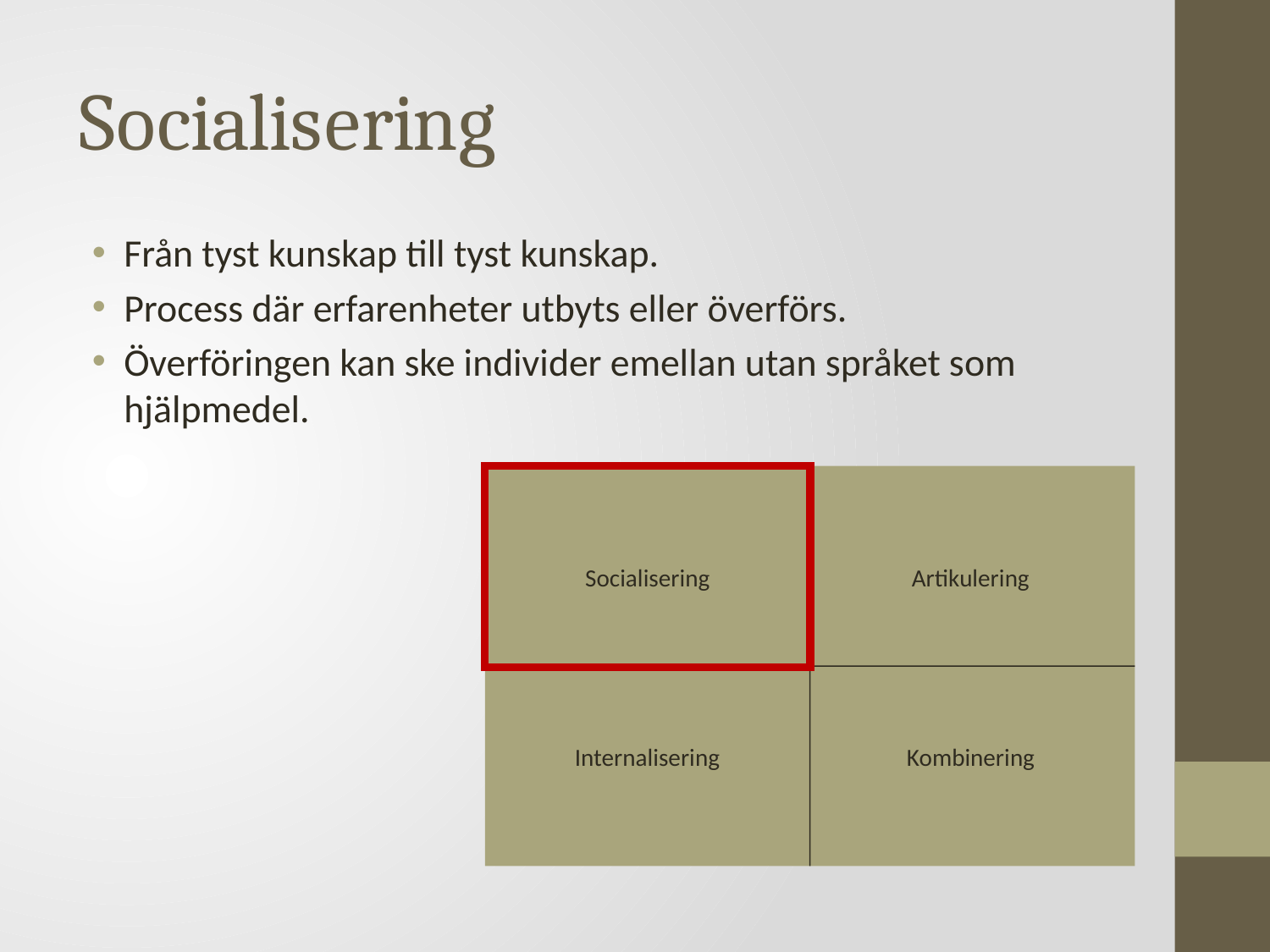

# Socialisering
Från tyst kunskap till tyst kunskap.
Process där erfarenheter utbyts eller överförs.
Överföringen kan ske individer emellan utan språket som hjälpmedel.

Socialisering
Artikulering
Internalisering
Kombinering